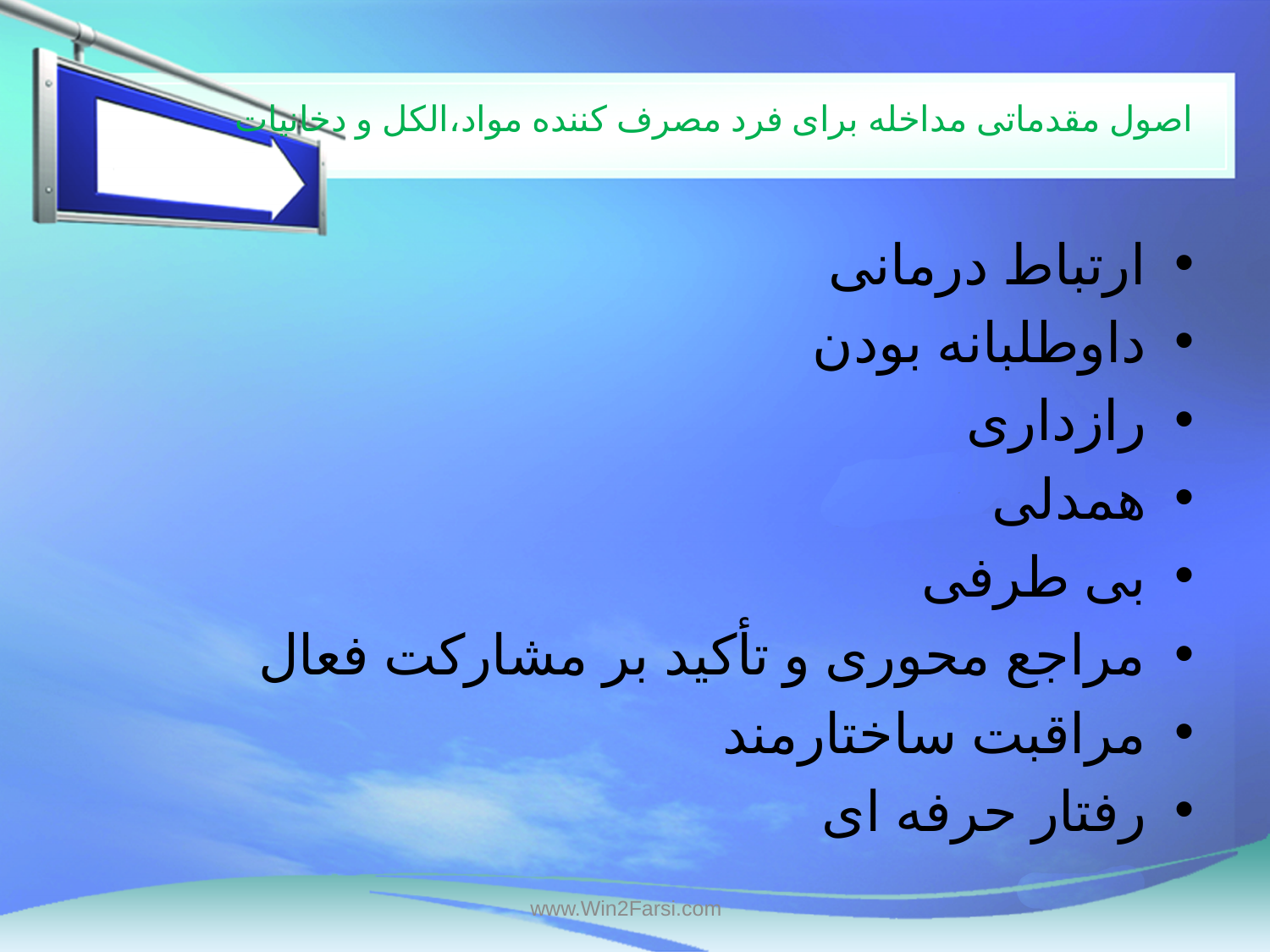

# اصول مقدماتی مداخله برای فرد مصرف کننده مواد،الکل و دخانیات
ارتباط درمانی
داوطلبانه بودن
رازداری
همدلی
بی طرفی
مراجع محوری و تأکید بر مشارکت فعال
مراقبت ساختارمند
رفتار حرفه ای
www.Win2Farsi.com